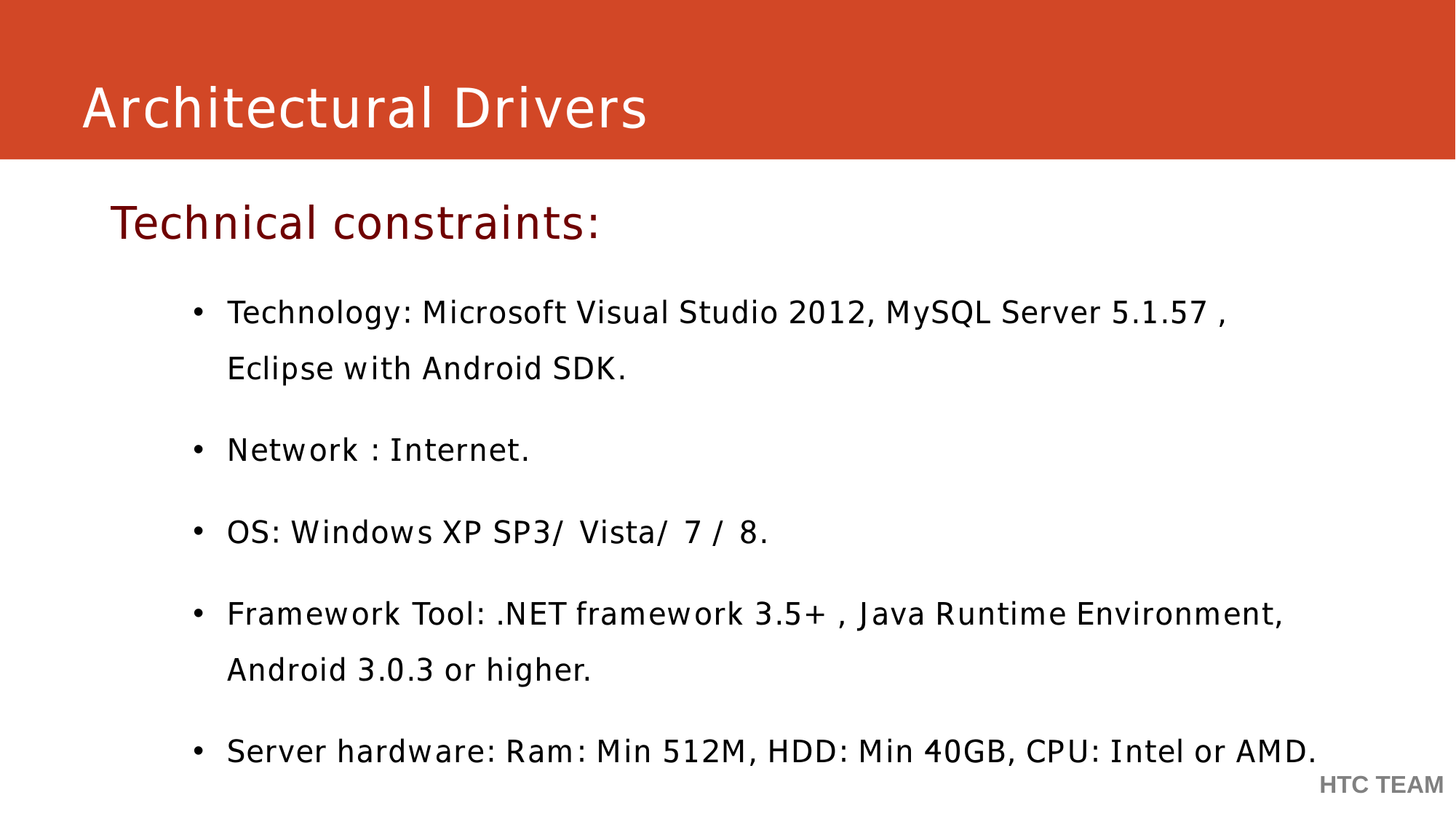

# Architectural Drivers
Technical constraints:
Technology: Microsoft Visual Studio 2012, MySQL Server 5.1.57 , Eclipse with Android SDK.
Network : Internet.
OS: Windows XP SP3/ Vista/ 7 / 8.
Framework Tool: .NET framework 3.5+ , Java Runtime Environment, Android 3.0.3 or higher.
Server hardware: Ram: Min 512M, HDD: Min 40GB, CPU: Intel or AMD.

HTC TEAM